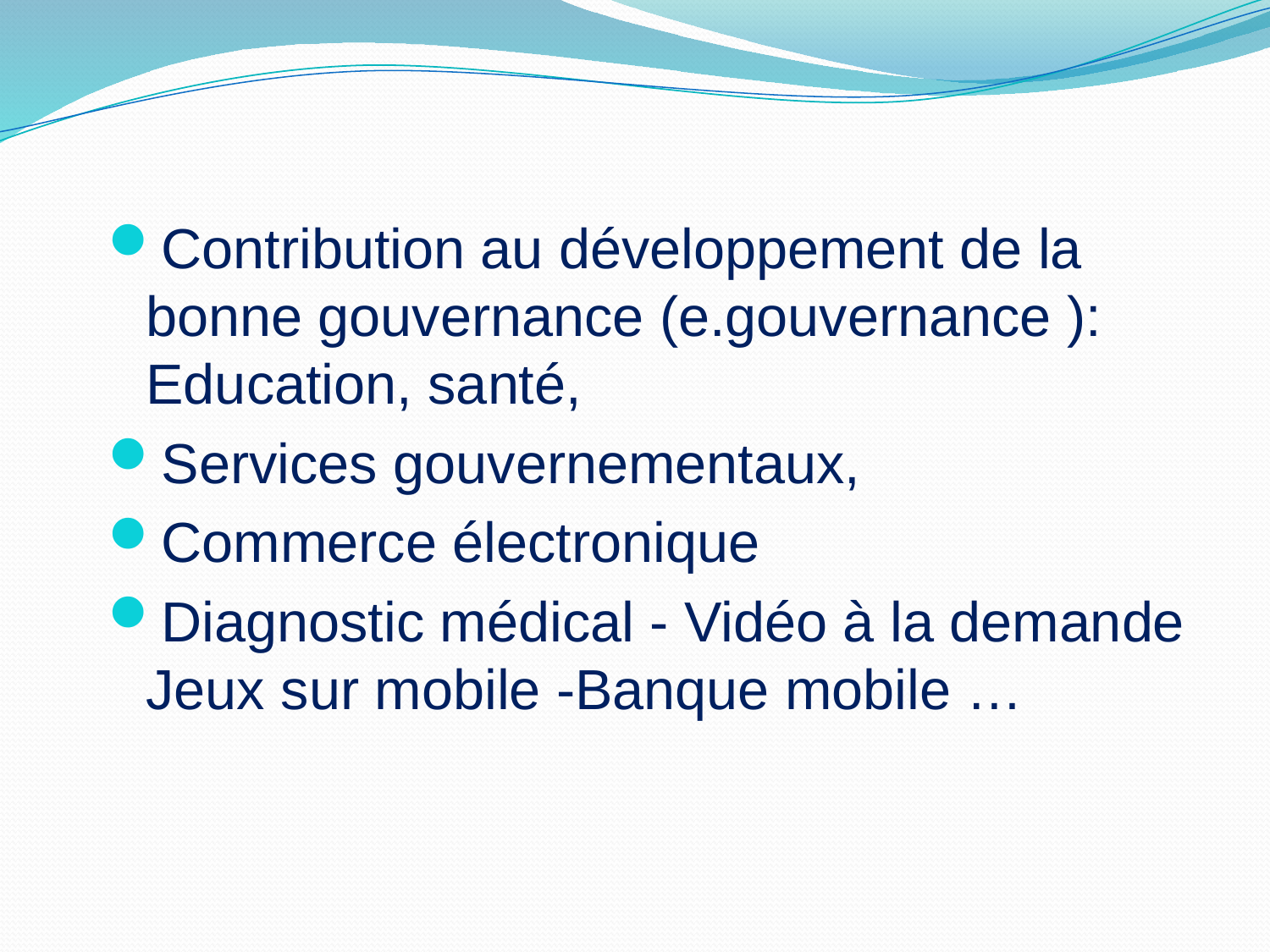

Contribution au développement de la bonne gouvernance (e.gouvernance ): Education, santé,
Services gouvernementaux,
Commerce électronique
Diagnostic médical - Vidéo à la demande Jeux sur mobile -Banque mobile …